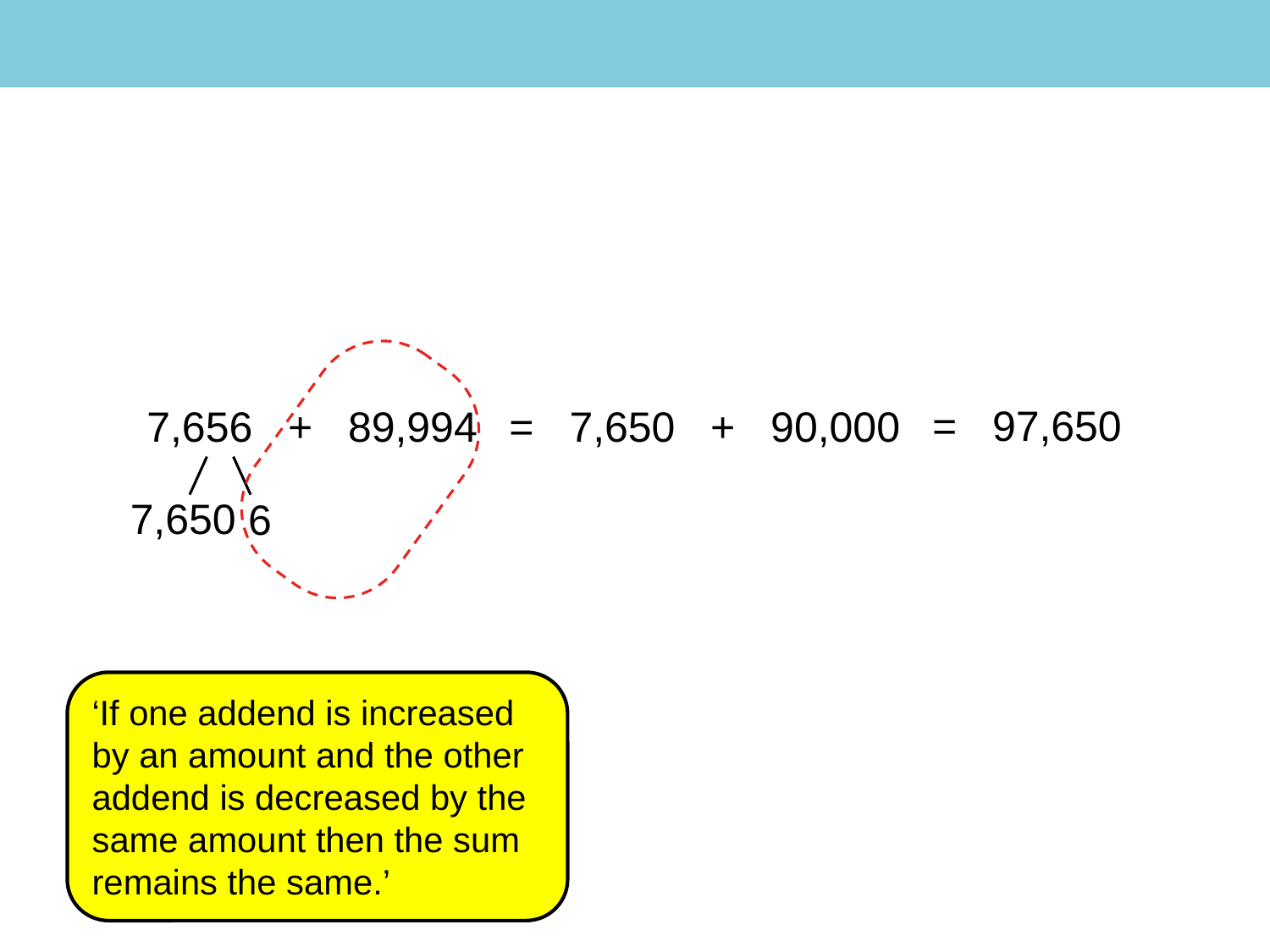

=   97,650
7,656   +   89,994
=   7,650   +   90,000
7,650
6
‘If one addend is increased by an amount and the other addend is decreased by the same amount then the sum remains the same.’